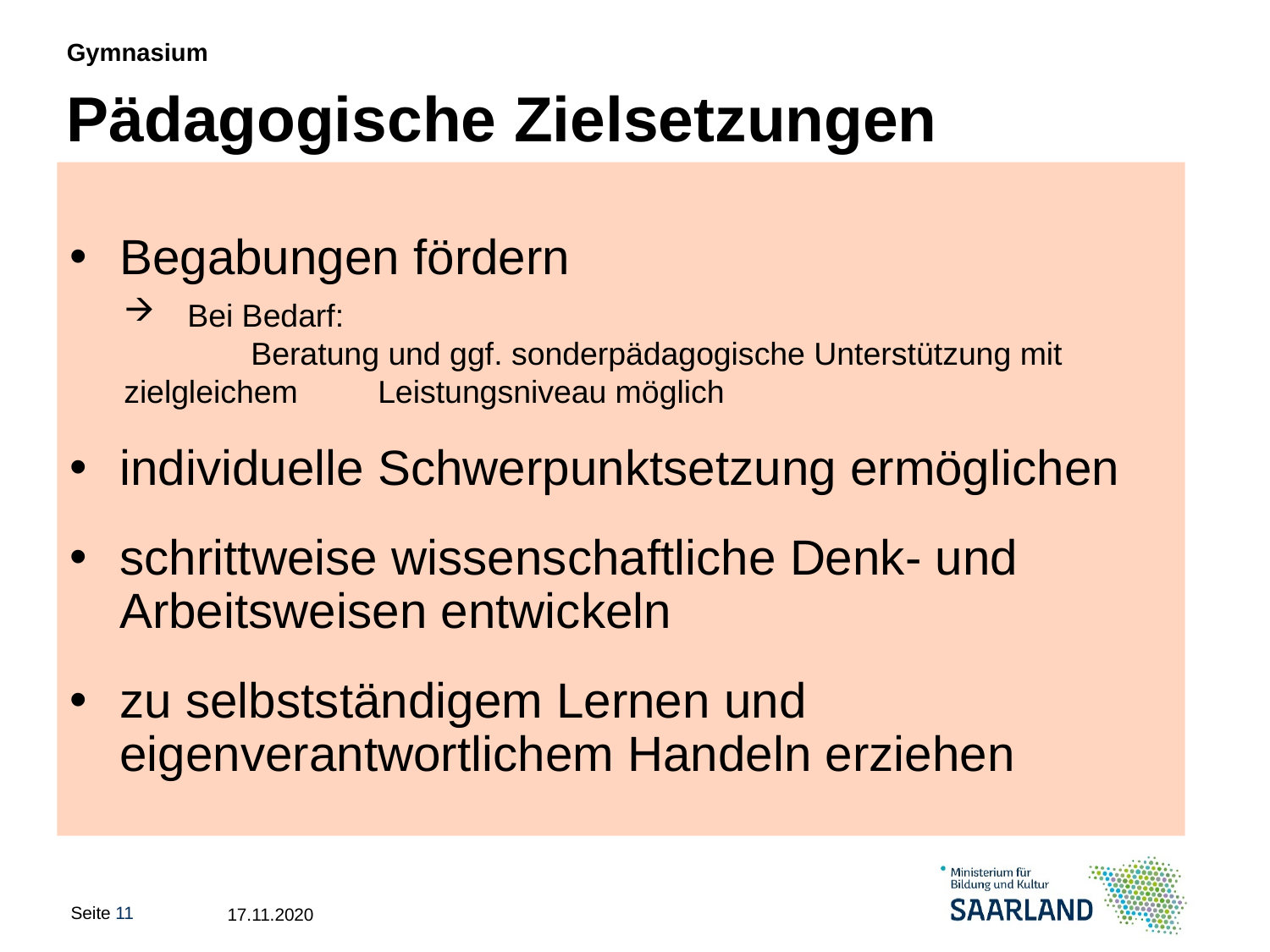

Gymnasium
Pädagogische Zielsetzungen

Begabungen fördern

individuelle Schwerpunktsetzung ermöglichen
schrittweise wissenschaftliche Denk- und Arbeitsweisen entwickeln
zu selbstständigem Lernen und eigenverantwortlichem Handeln erziehen
Bei Bedarf:
	Beratung und ggf. sonderpädagogische Unterstützung mit	zielgleichem 	Leistungsniveau möglich
17.11.2020